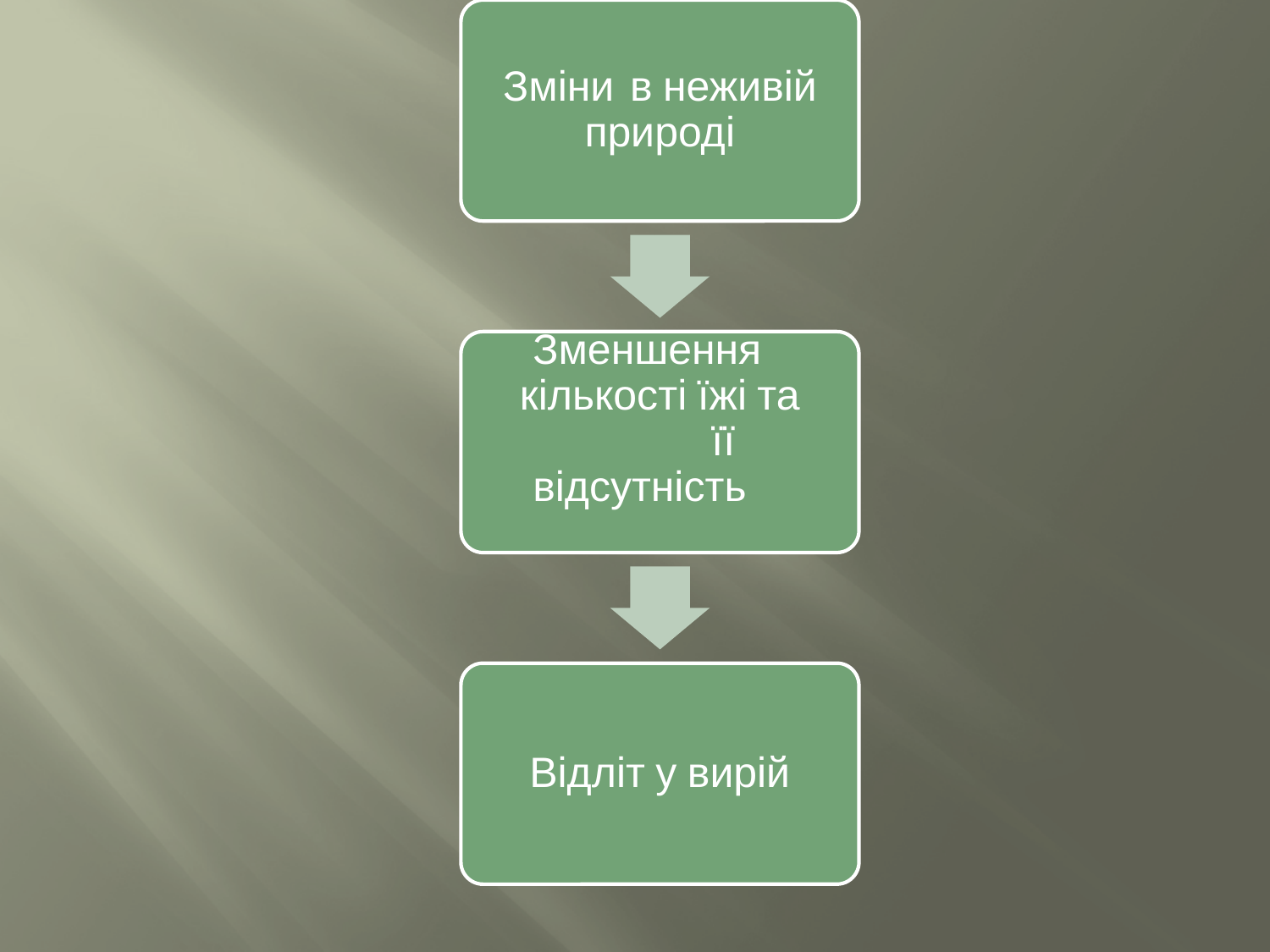

Зміни 	в неживій природі

Зменшення	 кількості їжі та	її відсутність

Відліт у вирій